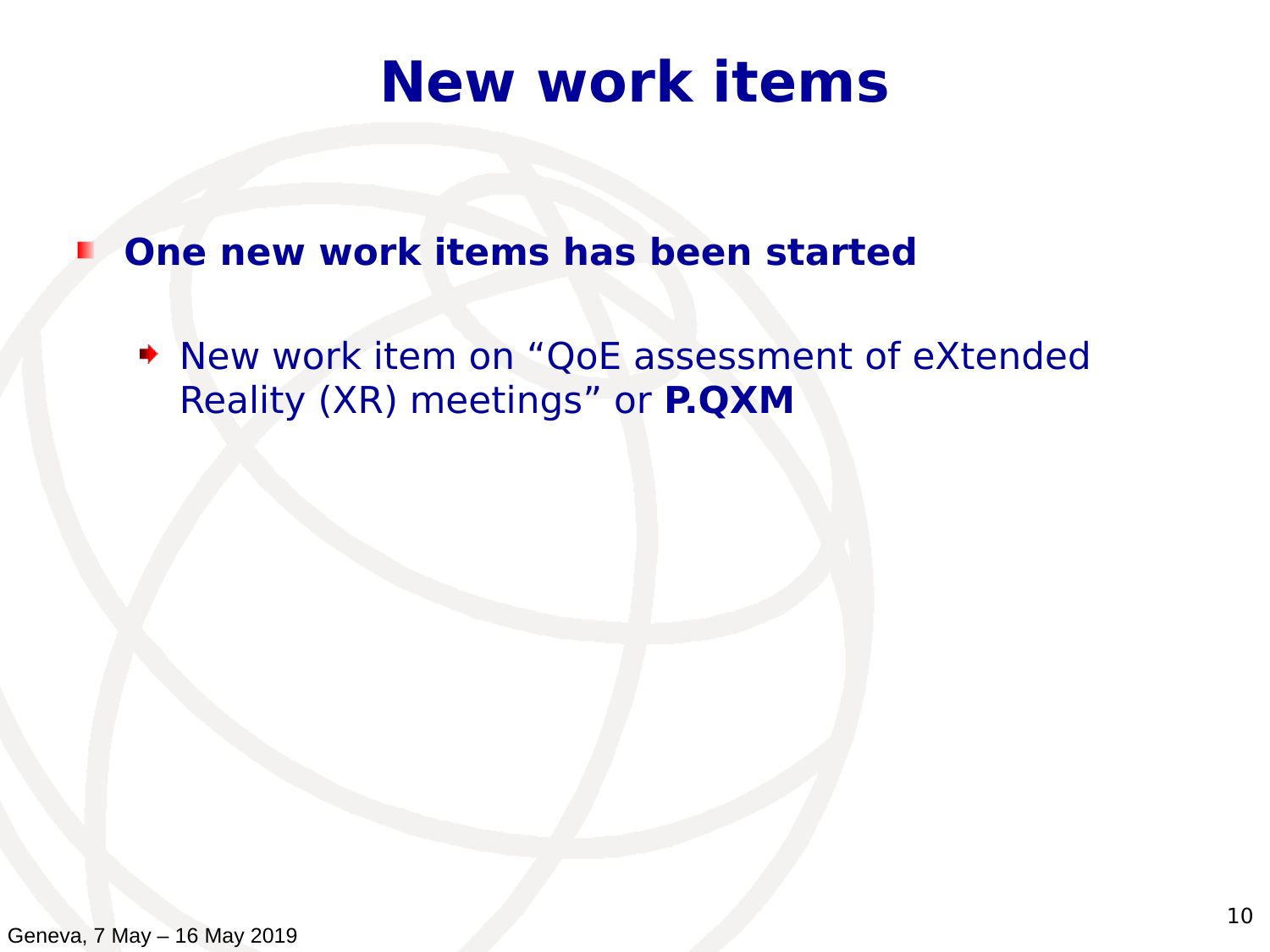

# New work items
One new work items has been started

New work item on “QoE assessment of eXtended Reality (XR) meetings” or P.QXM

10
Geneva, 7 May – 16 May 2019